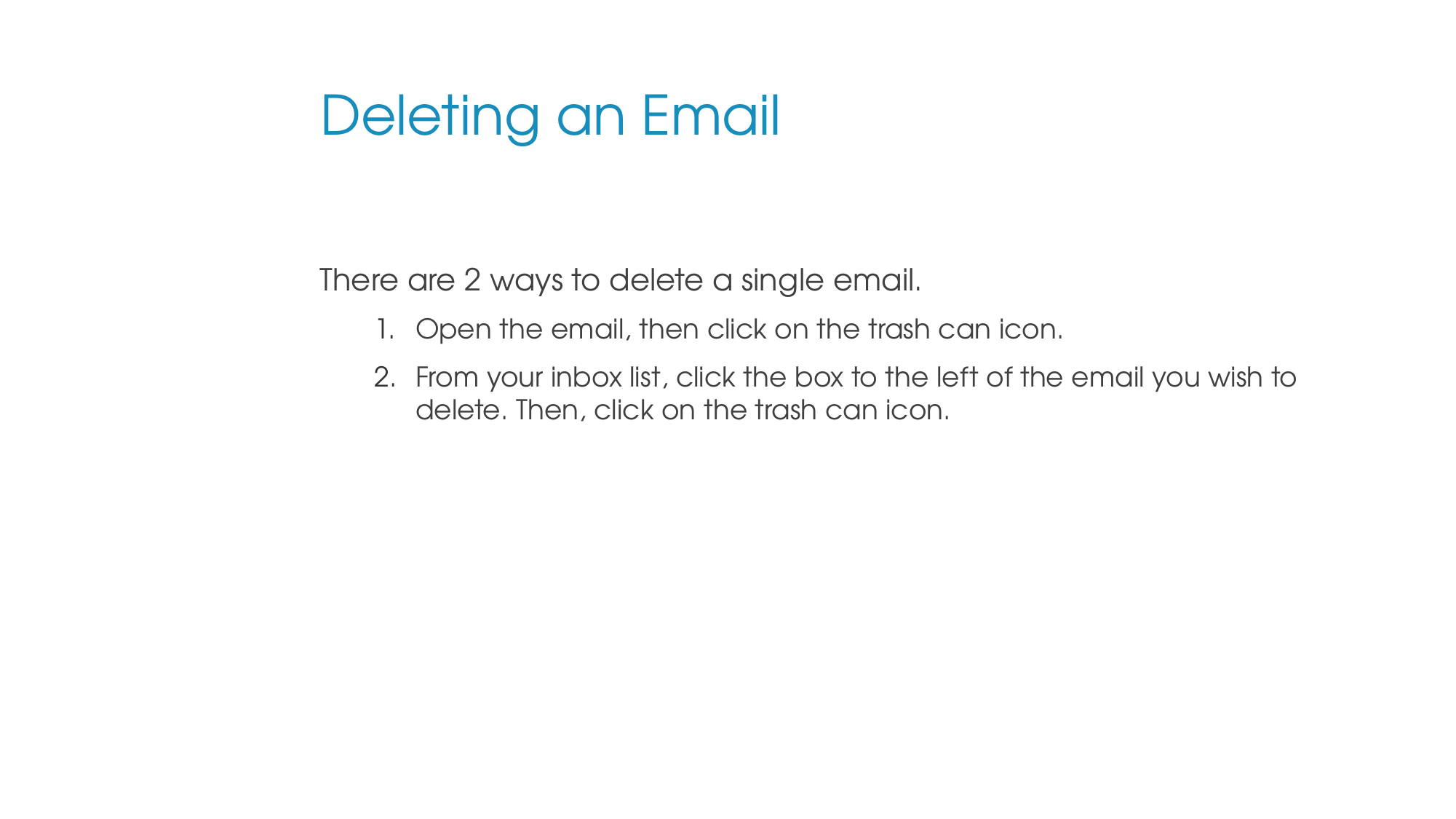

# Deleting an Email
There are 2 ways to delete a single email.
Open the email, then click on the trash can icon.
From your inbox list, click the box to the left of the email you wish to delete. Then, click on the trash can icon.